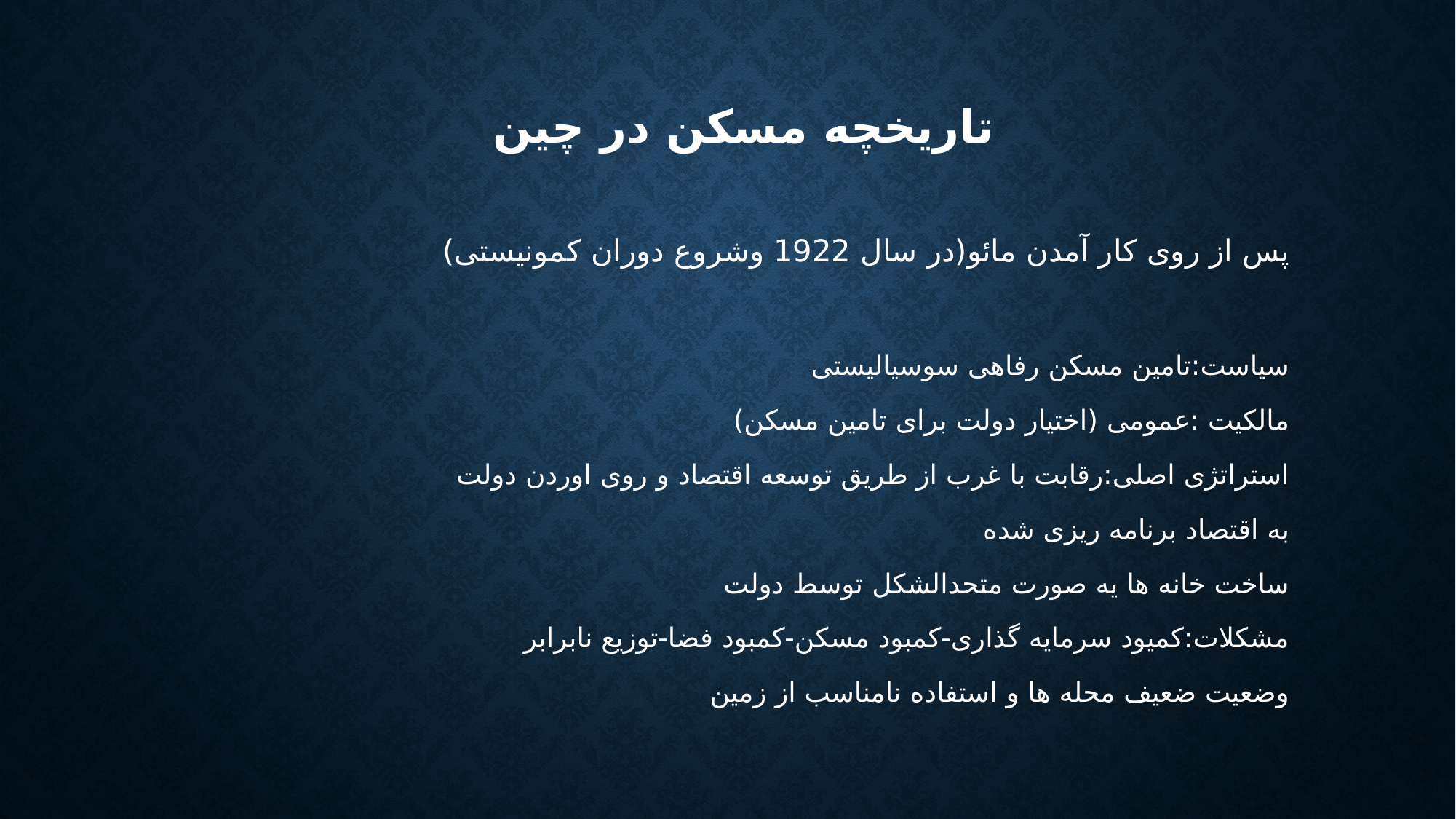

# تاریخچه مسکن در چین
پس از روی کار آمدن مائو(در سال 1922 وشروع دوران کمونیستی)

سیاست:تامین مسکن رفاهی سوسیالیستی
مالکیت :عمومی (اختیار دولت برای تامین مسکن)
استراتژی اصلی:رقابت با غرب از طریق توسعه اقتصاد و روی اوردن دولت
به اقتصاد برنامه ریزی شده
ساخت خانه ها یه صورت متحدالشکل توسط دولت
مشکلات:کمیود سرمایه گذاری-کمبود مسکن-کمبود فضا-توزیع نابرابر
وضعیت ضعیف محله ها و استفاده نامناسب از زمین